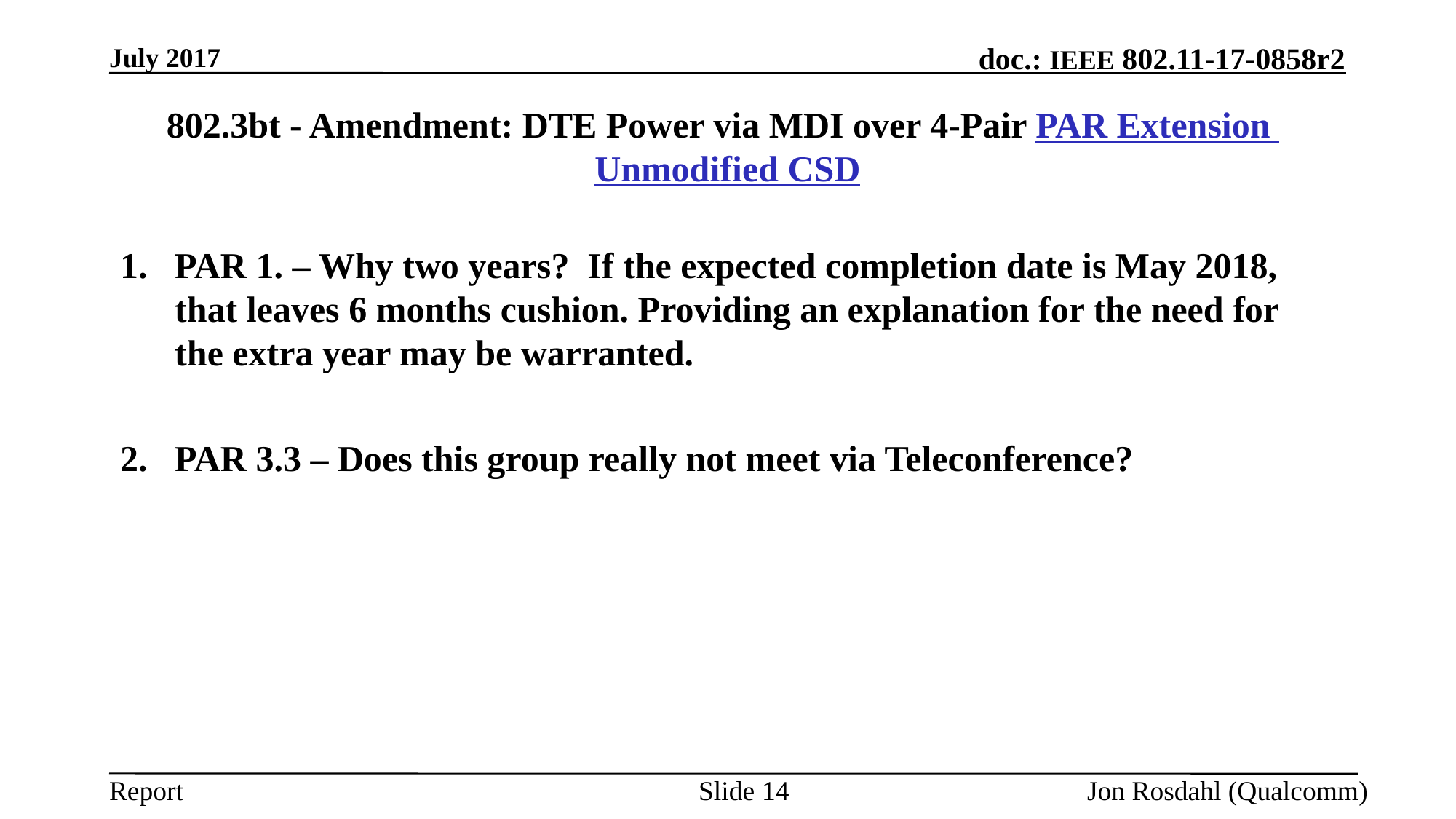

July 2017
# 802.3bt - Amendment: DTE Power via MDI over 4-Pair PAR Extension  Unmodified CSD
PAR 1. – Why two years?  If the expected completion date is May 2018, that leaves 6 months cushion. Providing an explanation for the need for the extra year may be warranted.

PAR 3.3 – Does this group really not meet via Teleconference?
Slide 14
Jon Rosdahl (Qualcomm)